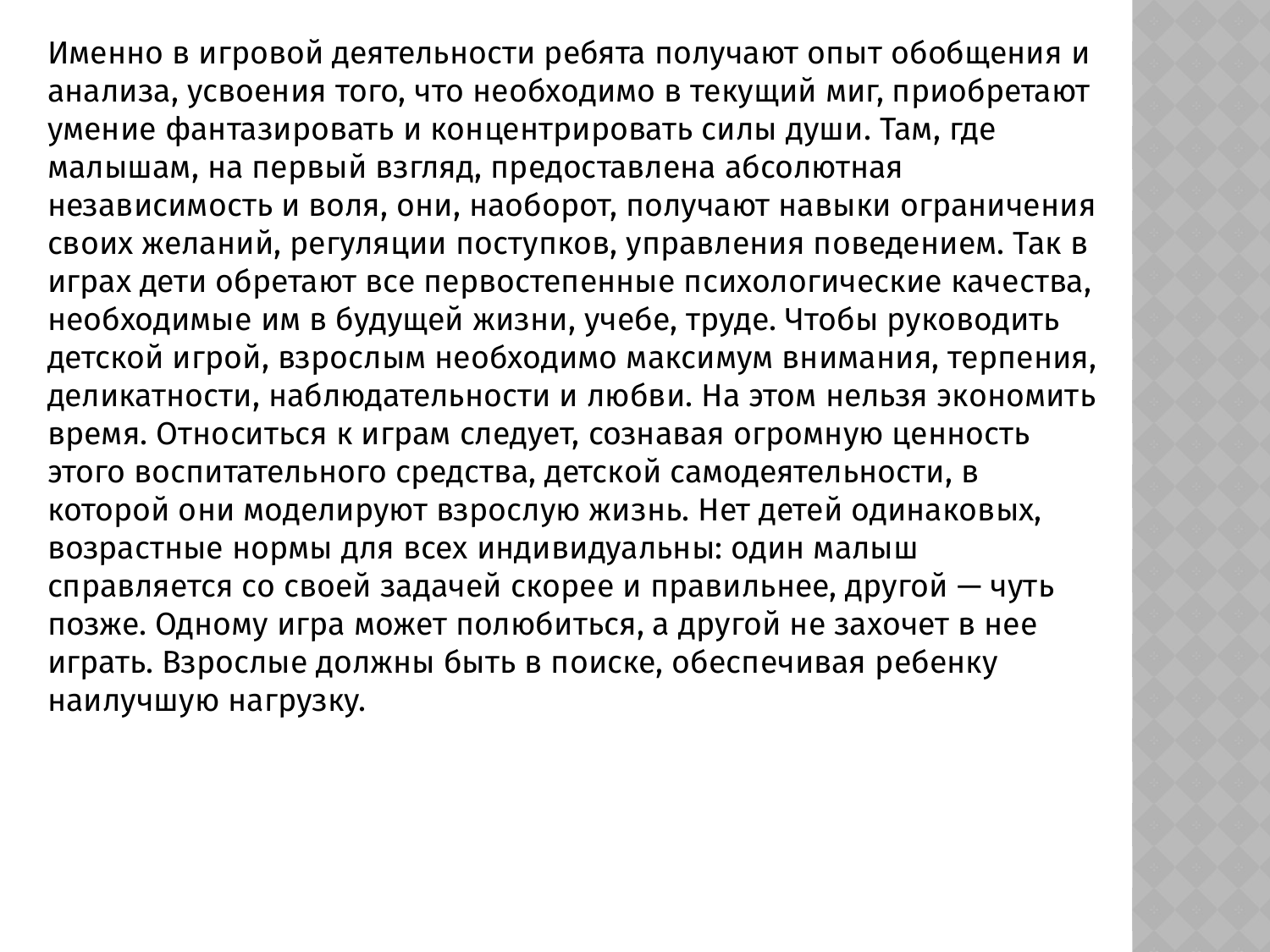

Именно в игровой деятельности ребята получают опыт обобщения и анализа, усвоения того, что необходимо в текущий миг, приобретают умение фантазировать и концентрировать силы души. Там, где малышам, на первый взгляд, предоставлена абсолютная независимость и воля, они, наоборот, получают навыки ограничения своих желаний, регуляции поступков, управления поведением. Так в играх дети обретают все первостепенные психологические качества, необходимые им в будущей жизни, учебе, труде. Чтобы руководить детской игрой, взрослым необходимо максимум внимания, терпения, деликатности, наблюдательности и любви. На этом нельзя экономить время. Относиться к играм следует, сознавая огромную ценность этого воспитательного средства, детской самодеятельности, в которой они моделируют взрослую жизнь. Нет детей одинаковых, возрастные нормы для всех индивидуальны: один малыш справляется со своей задачей скорее и правильнее, другой — чуть позже. Одному игра может полюбиться, а другой не захочет в нее играть. Взрослые должны быть в поиске, обеспечивая ребенку наилучшую нагрузку.